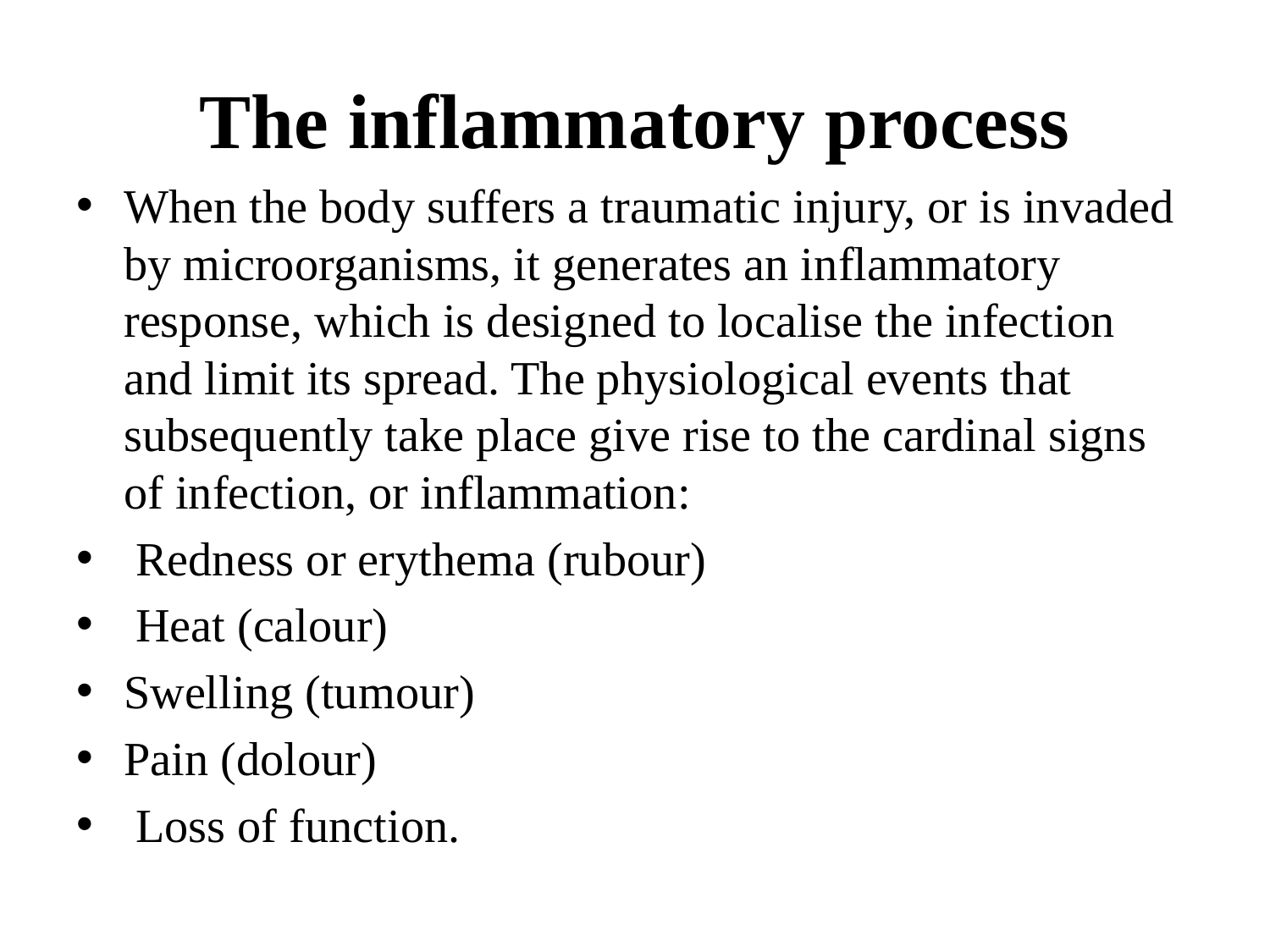

# The inflammatory process
When the body suffers a traumatic injury, or is invaded by microorganisms, it generates an inflammatory response, which is designed to localise the infection and limit its spread. The physiological events that subsequently take place give rise to the cardinal signs of infection, or inflammation:
 Redness or erythema (rubour)
 Heat (calour)
Swelling (tumour)
Pain (dolour)
 Loss of function.